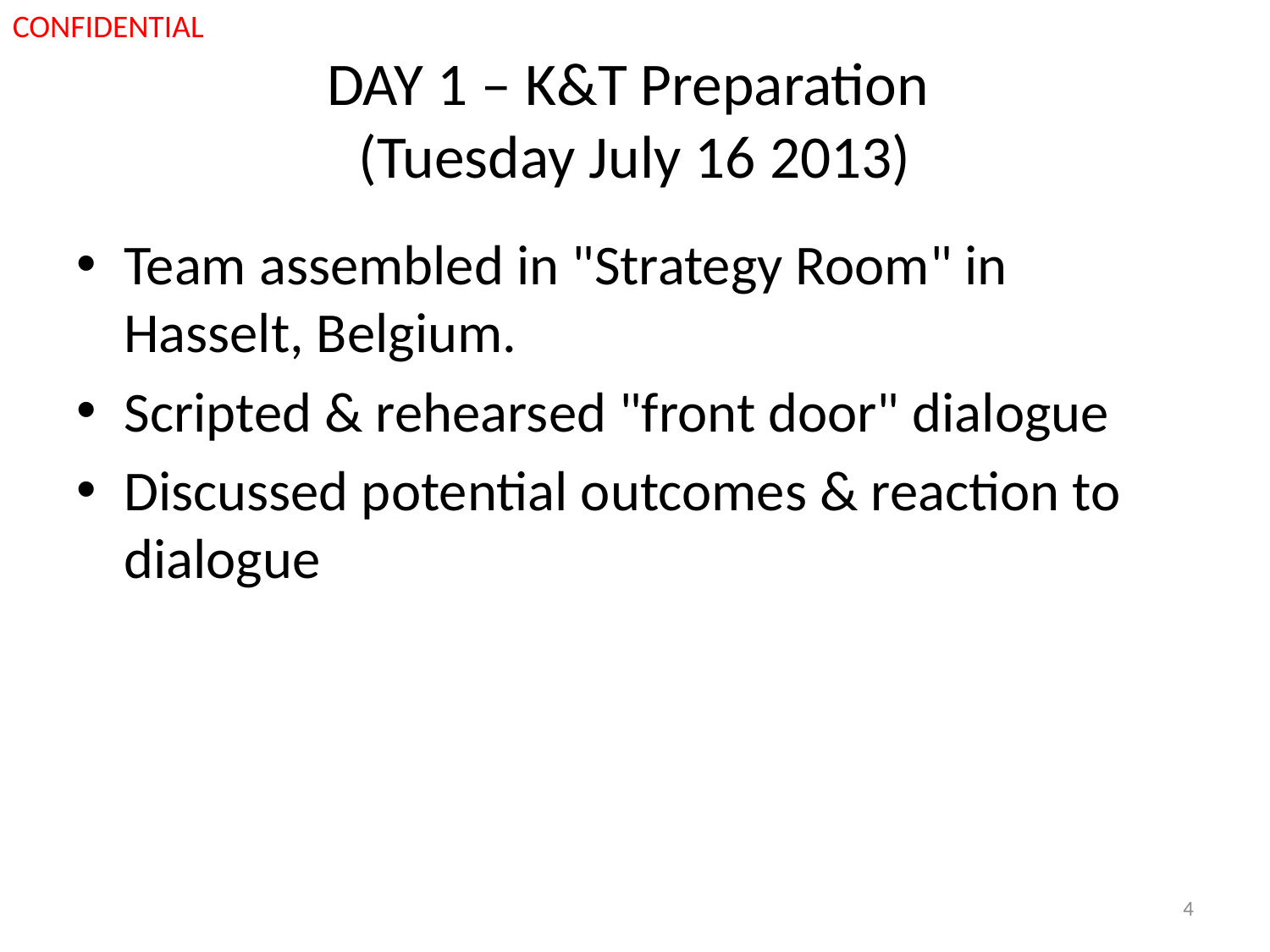

CONFIDENTIAL
# DAY 1 – K&T Preparation (Tuesday July 16 2013)
Team assembled in "Strategy Room" in Hasselt, Belgium.
Scripted & rehearsed "front door" dialogue
Discussed potential outcomes & reaction to dialogue

4